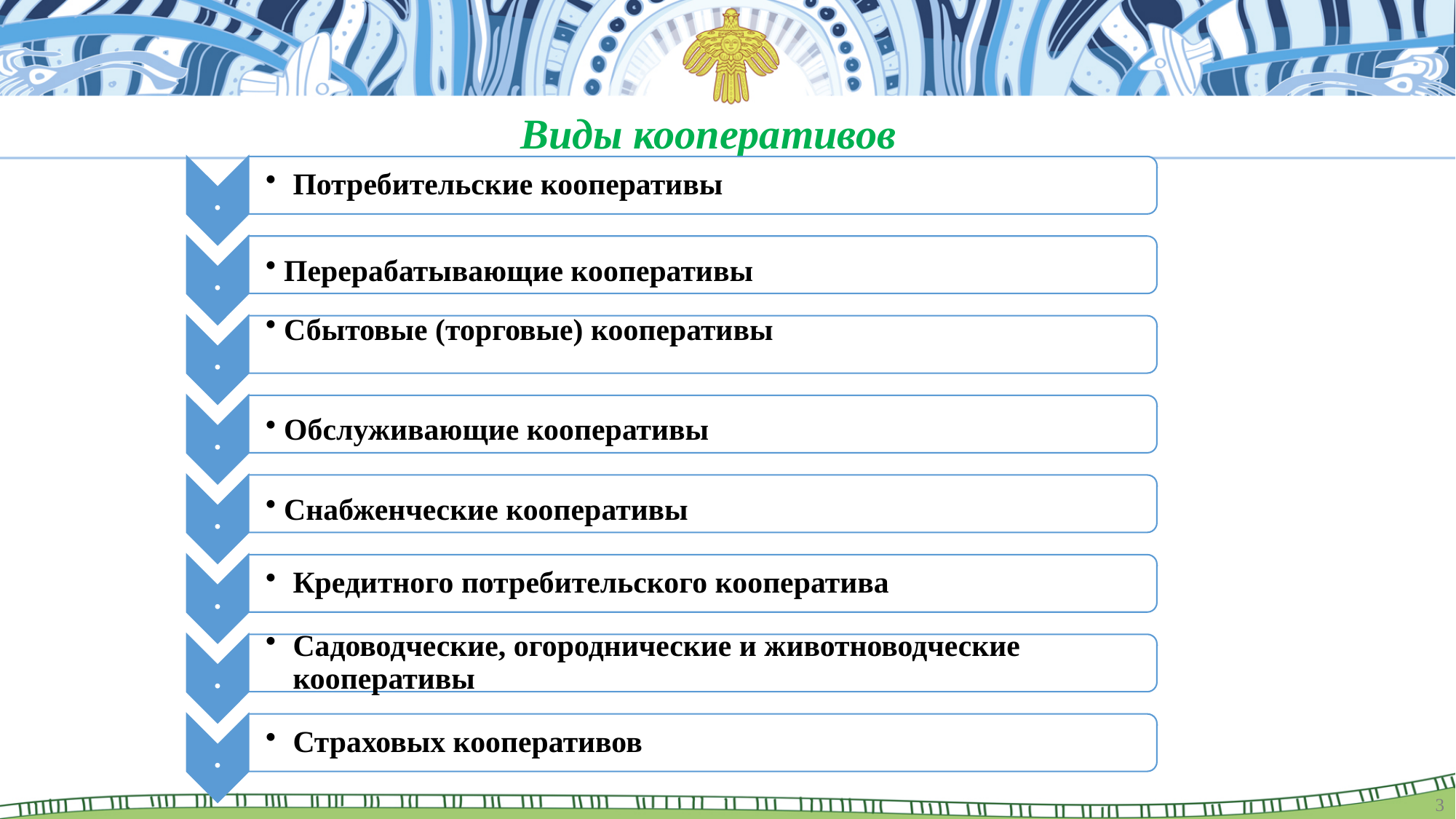

Виды кооперативов
.
Потребительские кооперативы
.

 Перерабатывающие кооперативы

.
 Сбытовые (торговые) кооперативы

.

 Обслуживающие кооперативы

.

 Снабженческие кооперативы

.
Кредитного потребительского кооператива
.
Садоводческие, огороднические и животноводческие кооперативы
.
Страховых кооперативов

3